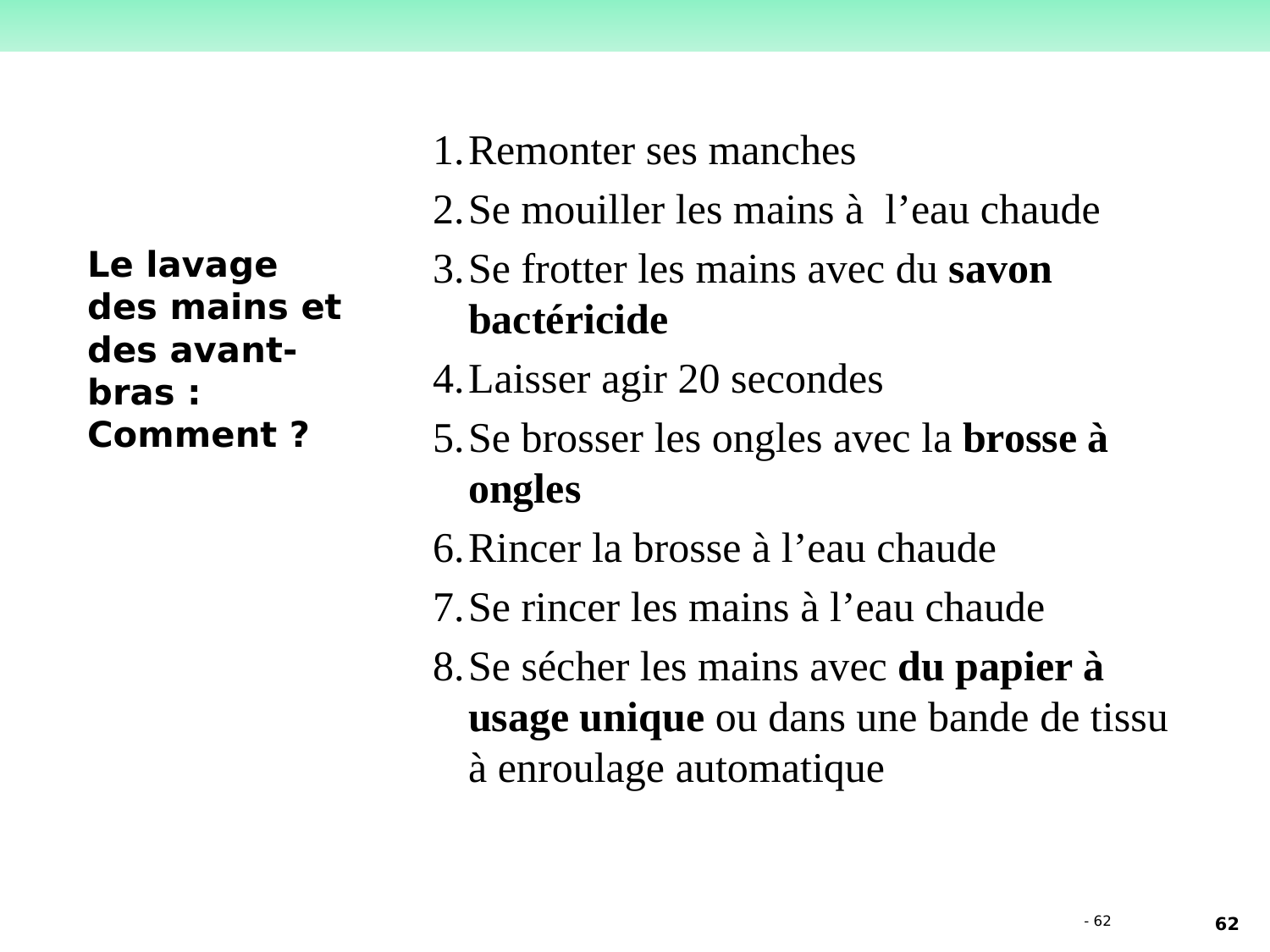

1.	Remonter ses manches
2.	Se mouiller les mains à  l’eau chaude
3.	Se frotter les mains avec du savon bactéricide
4.	Laisser agir 20 secondes
5.	Se brosser les ongles avec la brosse à ongles
6.	Rincer la brosse à l’eau chaude
7.	Se rincer les mains à l’eau chaude
8.	Se sécher les mains avec du papier à usage unique ou dans une bande de tissu à enroulage automatique
Le lavage des mains et des avant-bras :
Comment ?
62